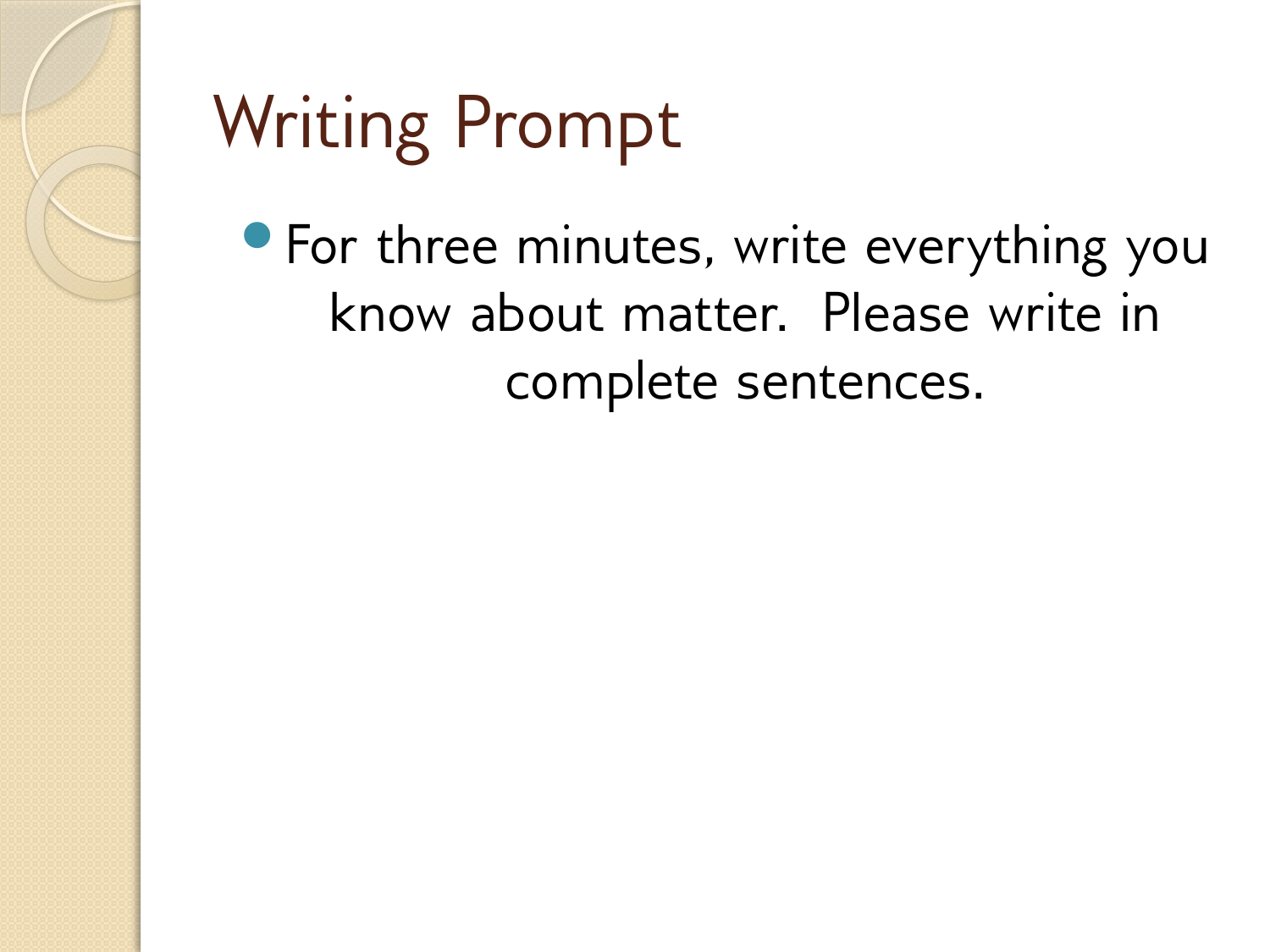

# Writing Prompt
For three minutes, write everything you know about matter.  Please write in complete sentences.